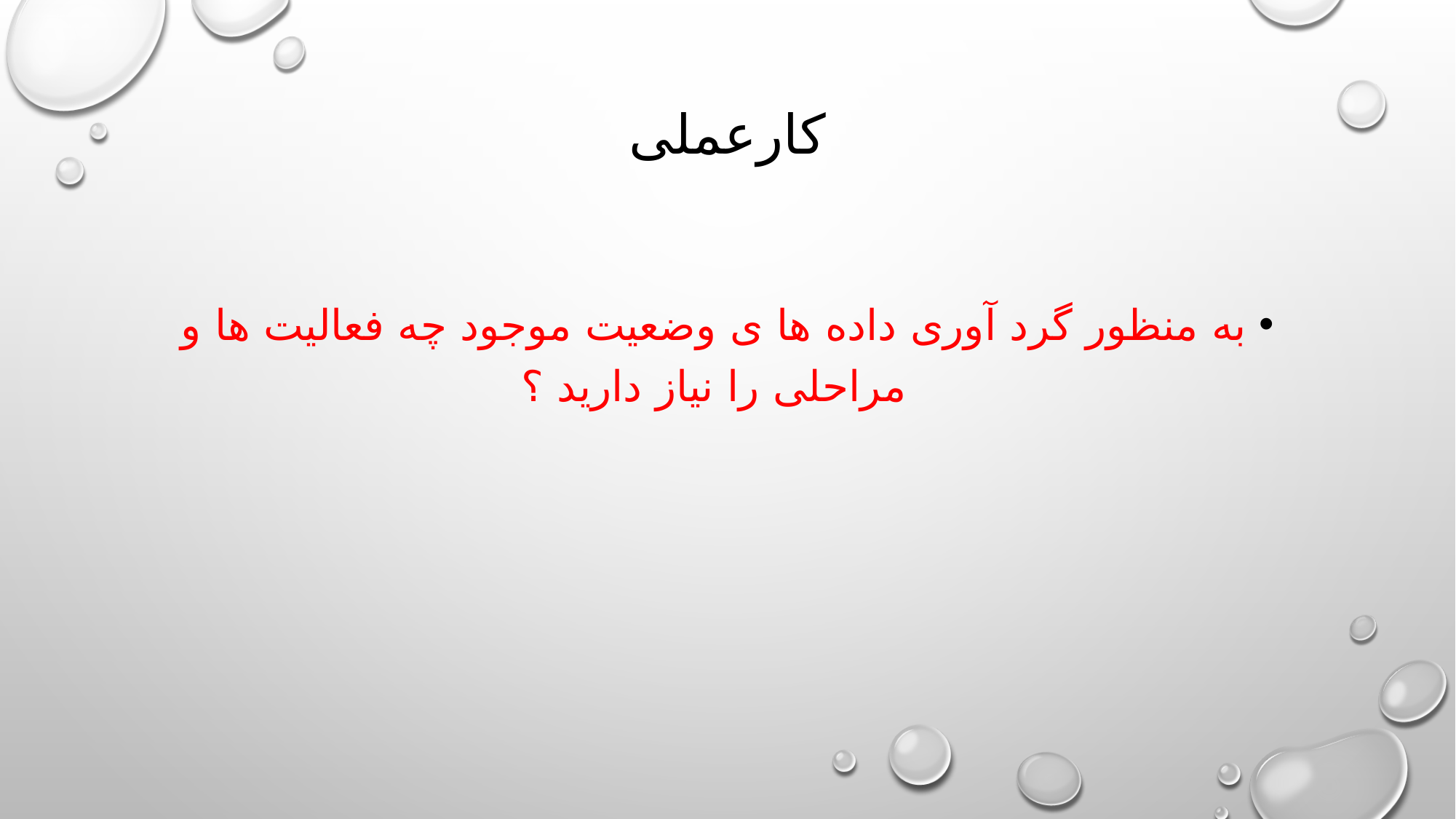

# کارعملی
به منظور گرد آوری داده ها ی وضعیت موجود چه فعالیت ها و مراحلی را نیاز دارید ؟